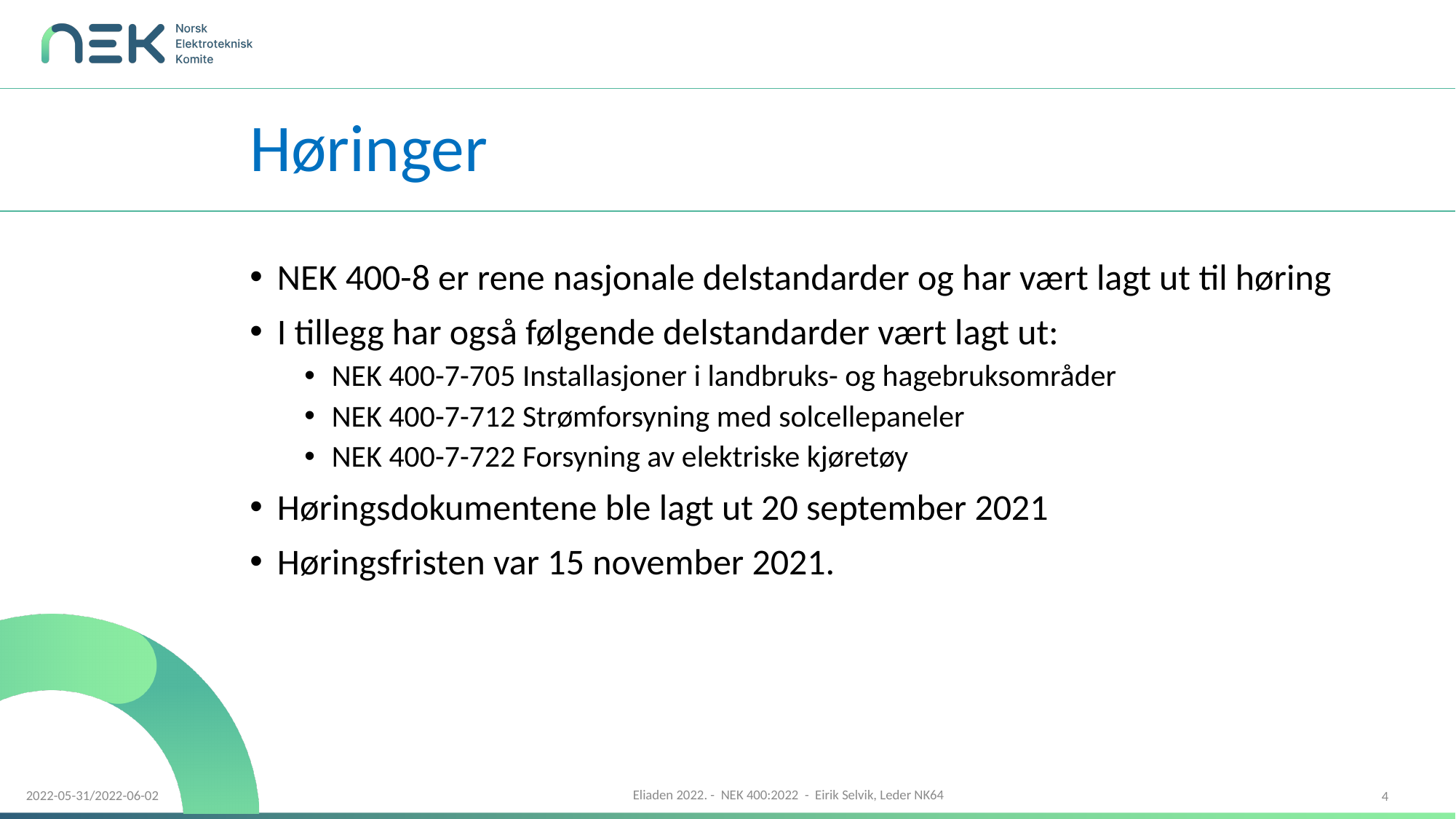

# Høringer
NEK 400-8 er rene nasjonale delstandarder og har vært lagt ut til høring
I tillegg har også følgende delstandarder vært lagt ut:
NEK 400-7-705 Installasjoner i landbruks- og hagebruksområder
NEK 400-7-712 Strømforsyning med solcellepaneler
NEK 400-7-722 Forsyning av elektriske kjøretøy
Høringsdokumentene ble lagt ut 20 september 2021
Høringsfristen var 15 november 2021.
4
2022-05-31/2022-06-02
Eliaden 2022. -  NEK 400:2022  -  Eirik Selvik, Leder NK64